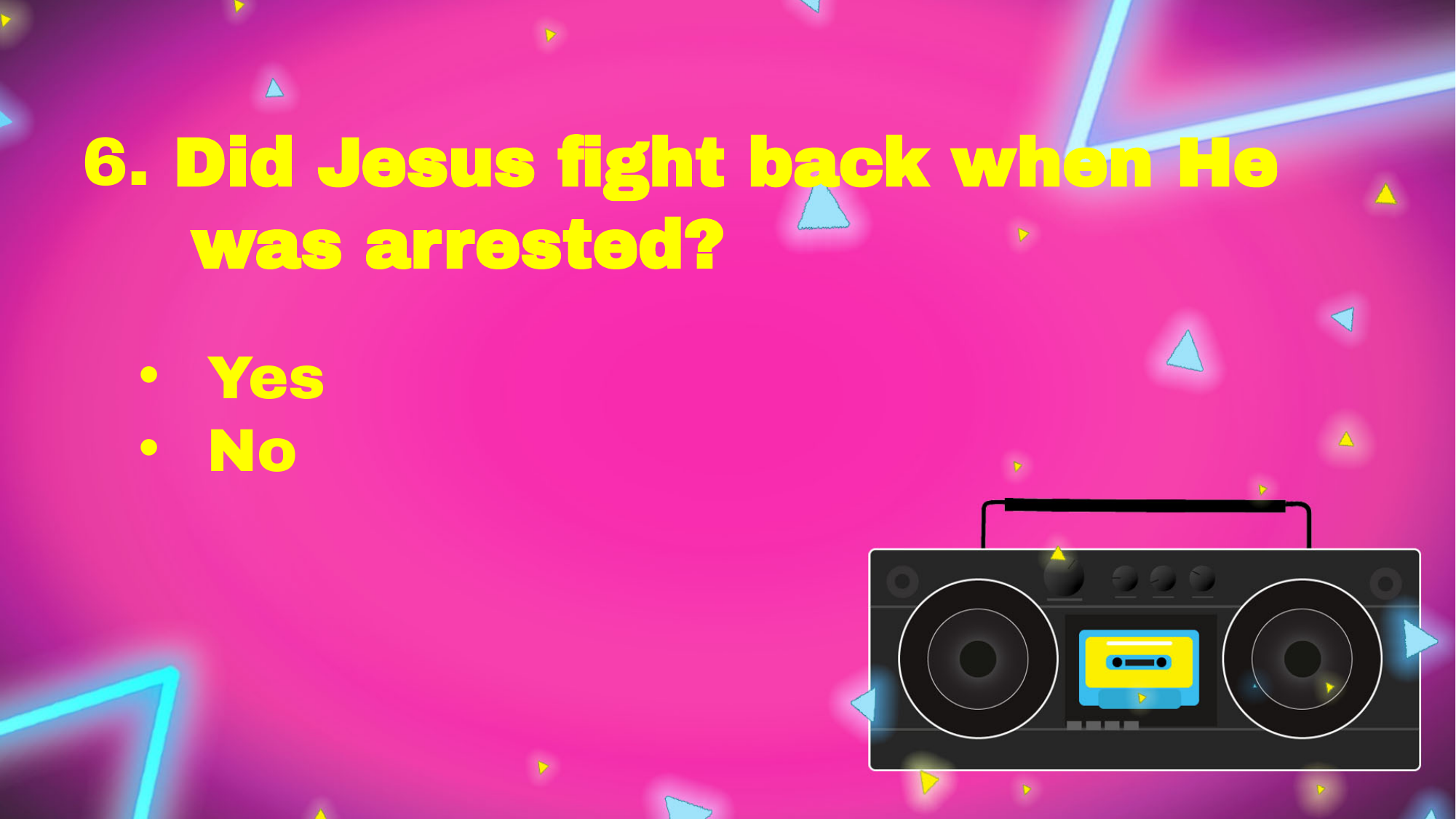

6. Did Jesus fight back when He
	was arrested?
Yes
No